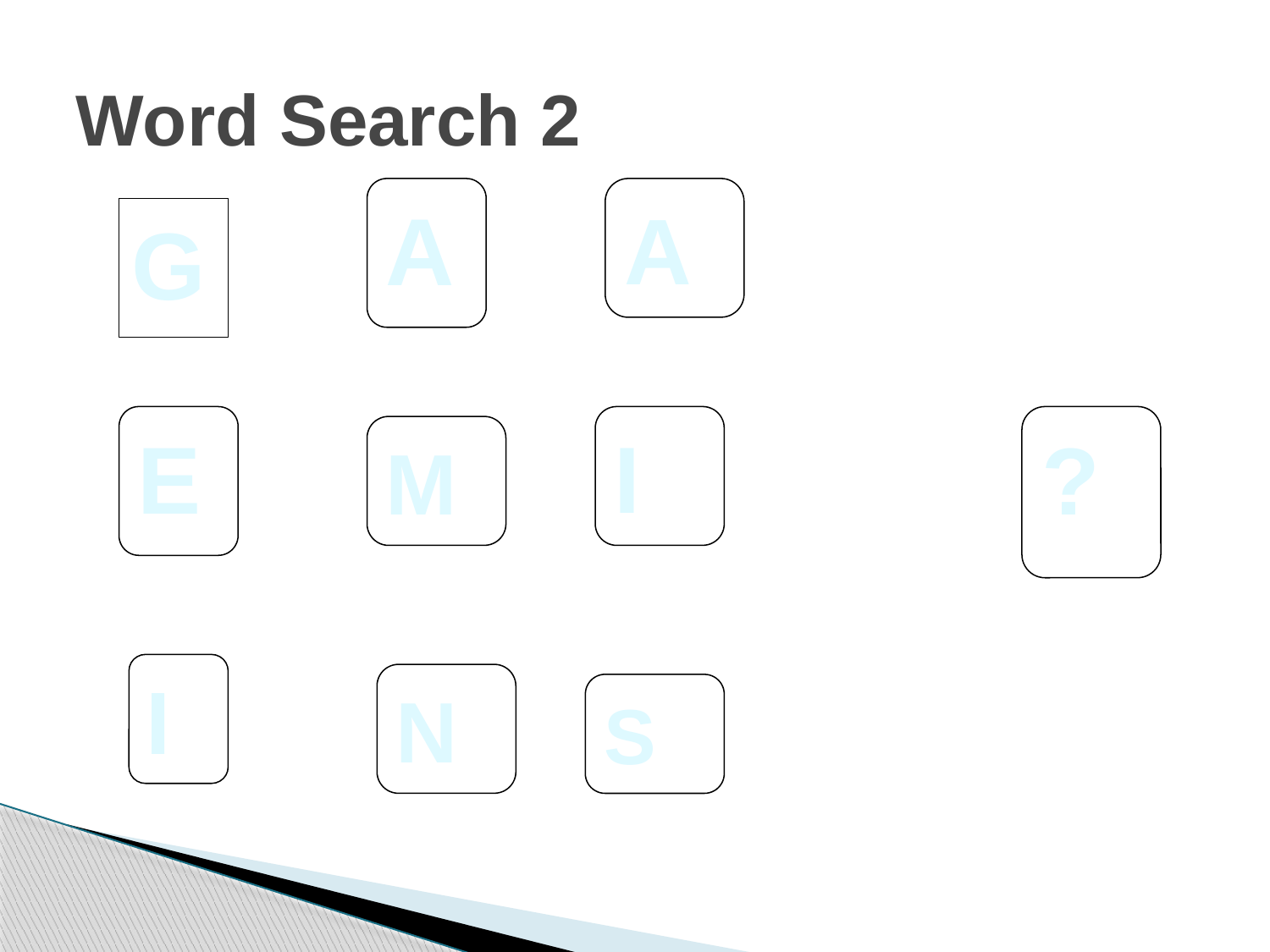

# Word Search 2
A
A
G
E
I
?
M
I
N
S